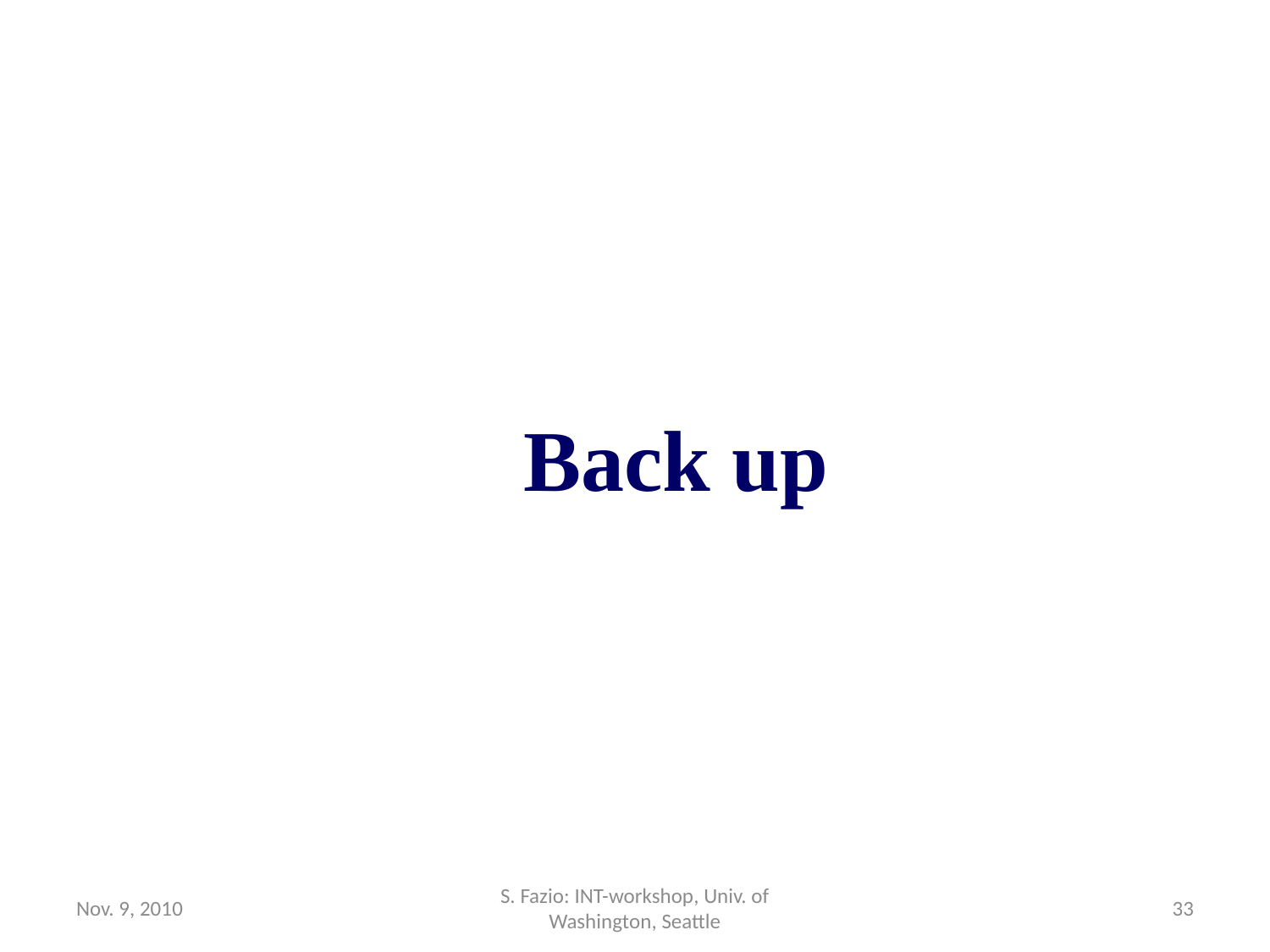

Back up
Nov. 9, 2010
S. Fazio: INT-workshop, Univ. of Washington, Seattle
33